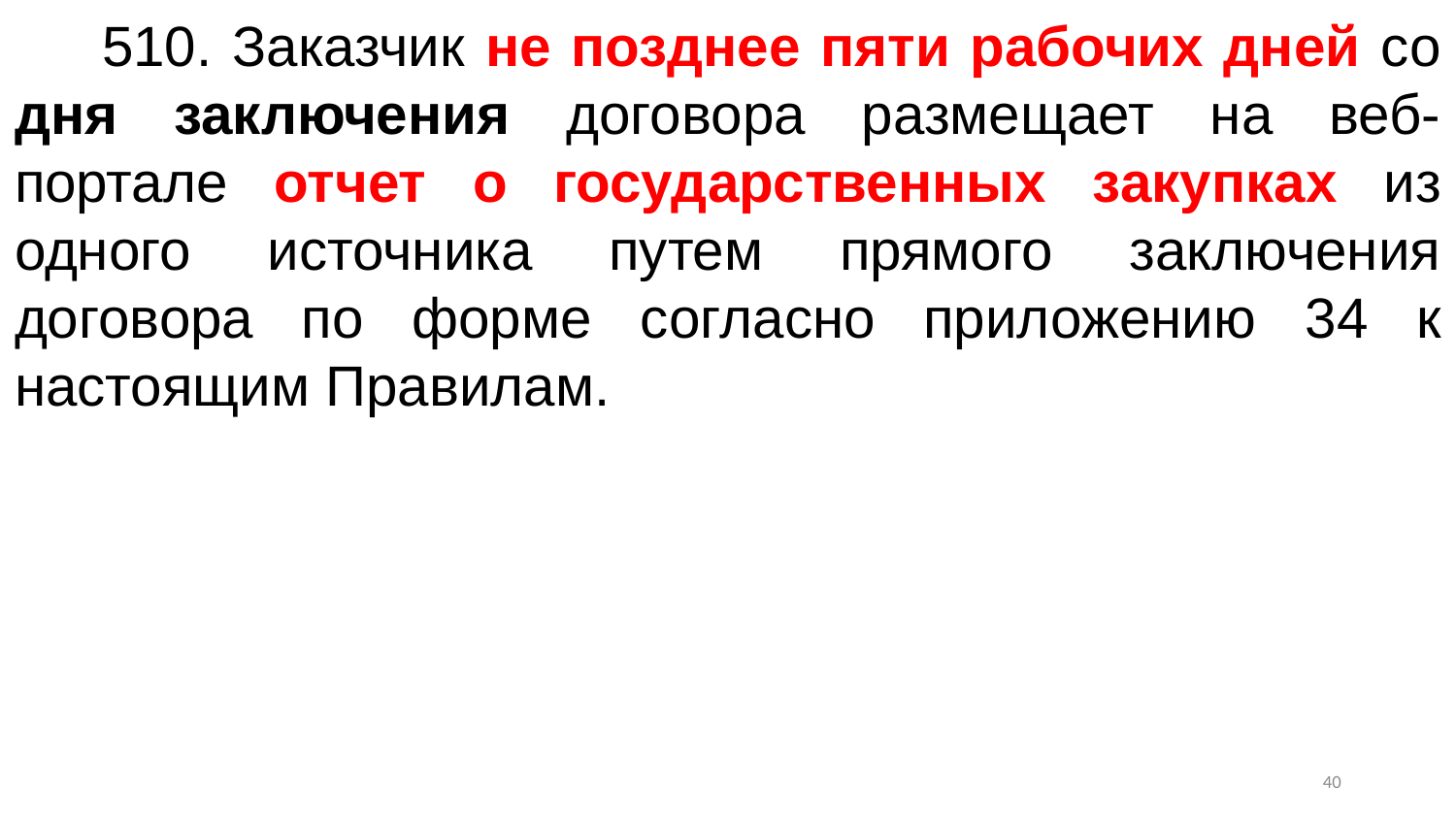

510. Заказчик не позднее пяти рабочих дней со дня заключения договора размещает на веб-портале отчет о государственных закупках из одного источника путем прямого заключения договора по форме согласно приложению 34 к настоящим Правилам.

40